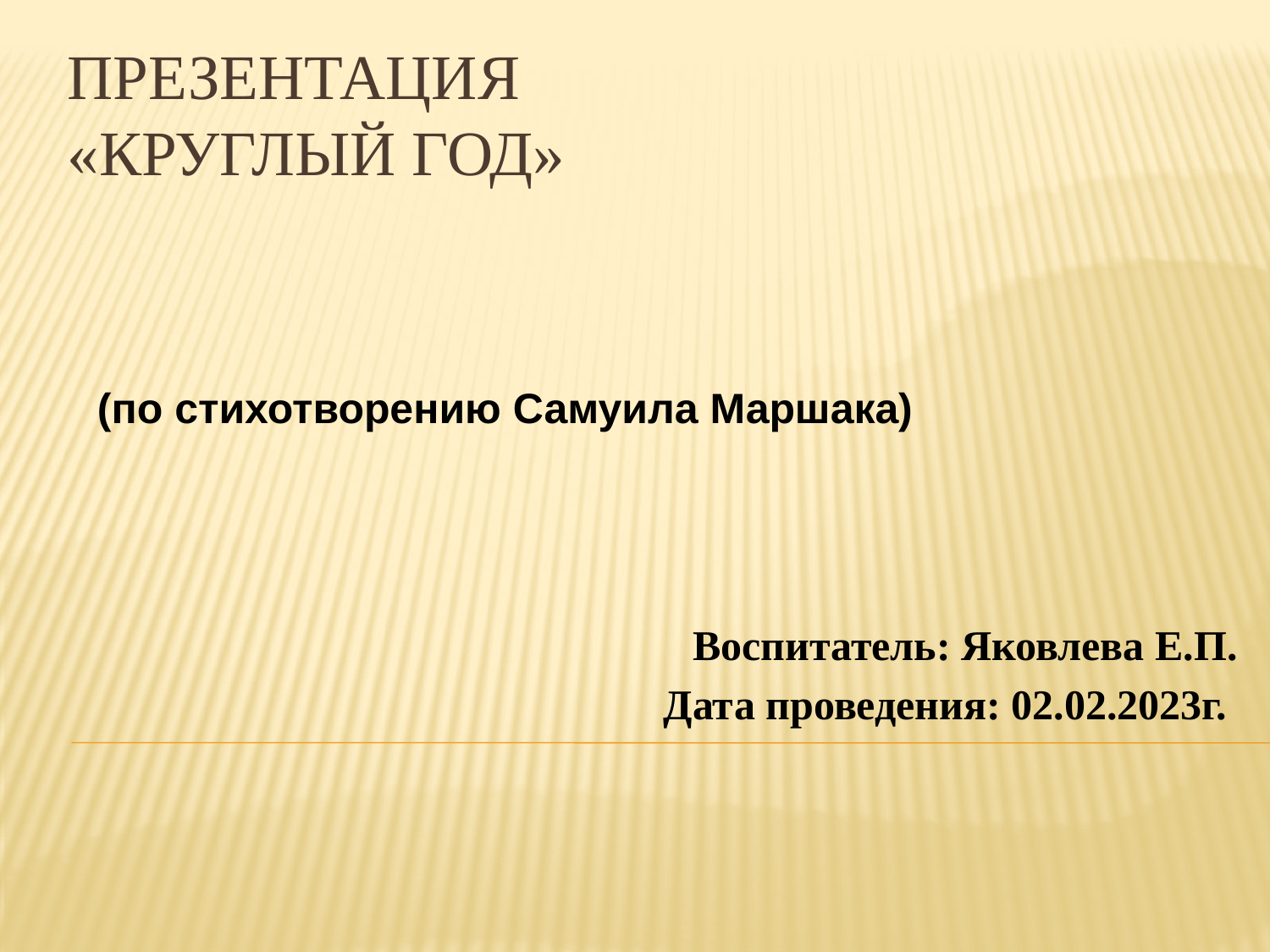

# Презентация «КРУГЛЫЙ ГОД»

(по стихотворению Самуила Маршака)

Воспитатель: Яковлева Е.П.
Дата проведения: 02.02.2023г.